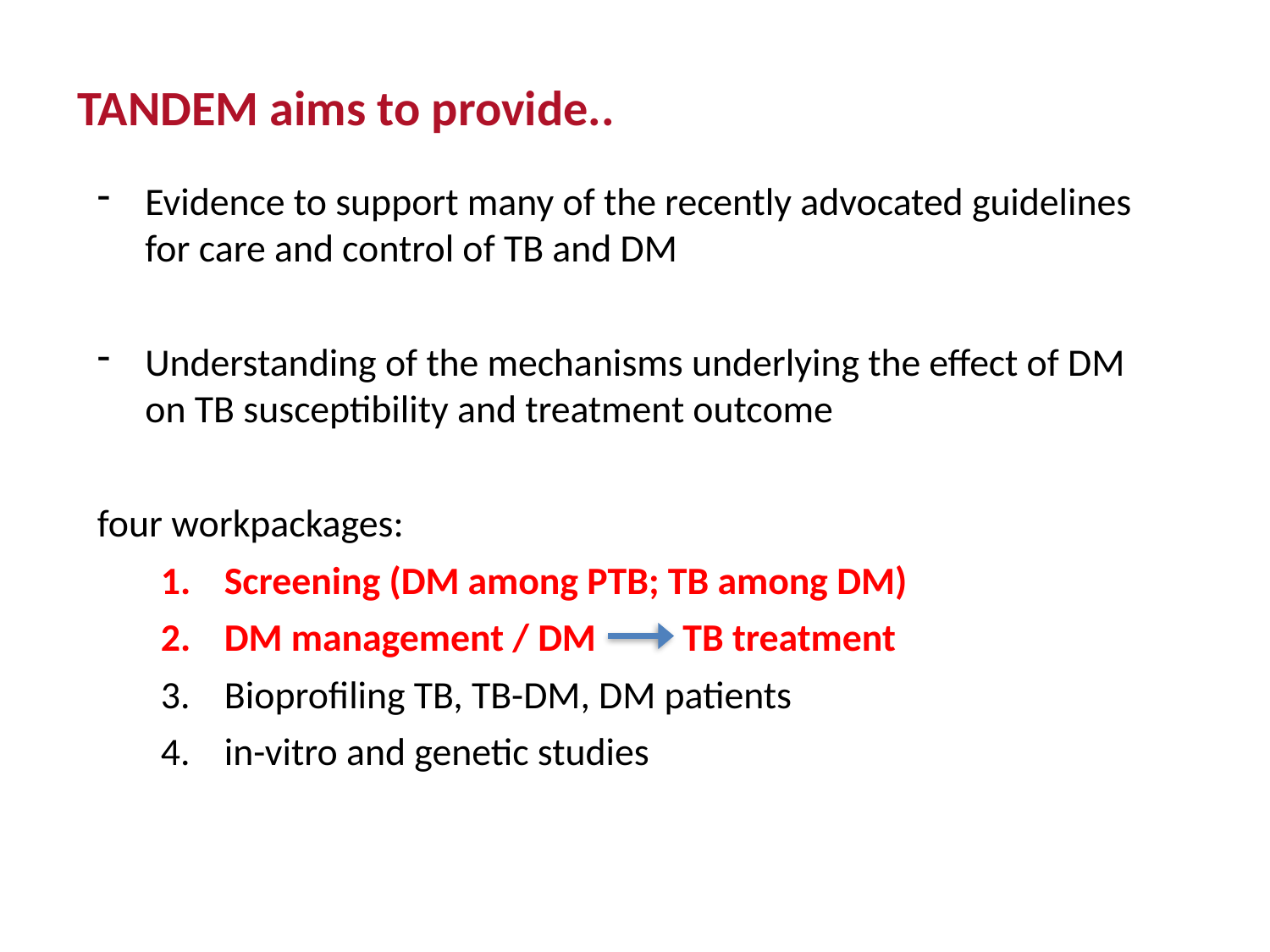

TANDEM aims to provide..
Evidence to support many of the recently advocated guidelines for care and control of TB and DM

Understanding of the mechanisms underlying the effect of DM on TB susceptibility and treatment outcome

four workpackages:
Screening (DM among PTB; TB among DM)
DM management / DM          TB treatment
Bioprofiling TB, TB-DM, DM patients
in-vitro and genetic studies